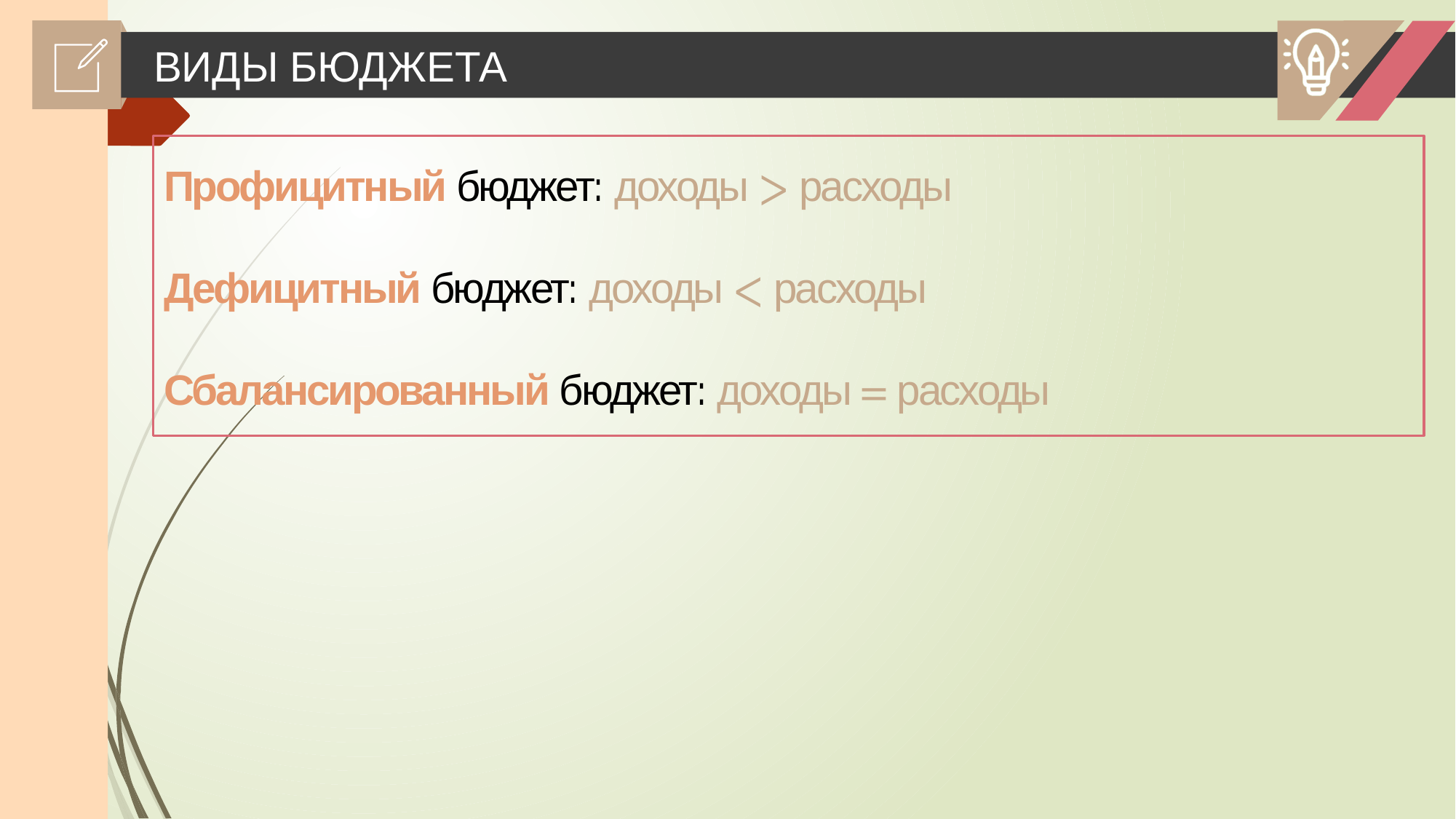

ВИДЫ БЮДЖЕТА

Профицитный бюджет: доходы > расходы

Дефицитный бюджет: доходы < расходы

Сбалансированный бюджет: доходы = расходы